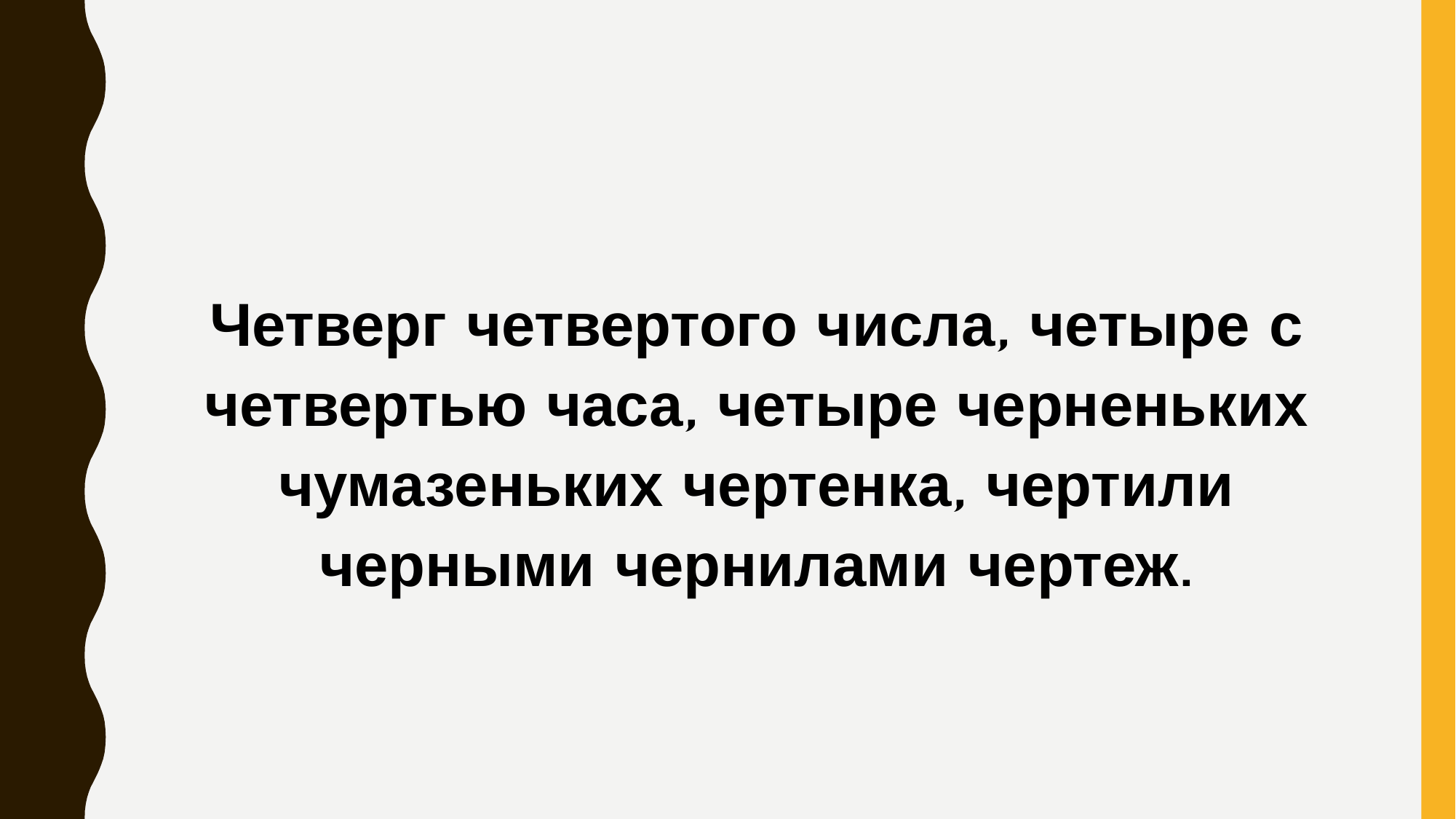

#
Четверг четвертого числа, четыре с четвертью часа, четыре черненьких чумазеньких чертенка, чертили черными чернилами чертеж.